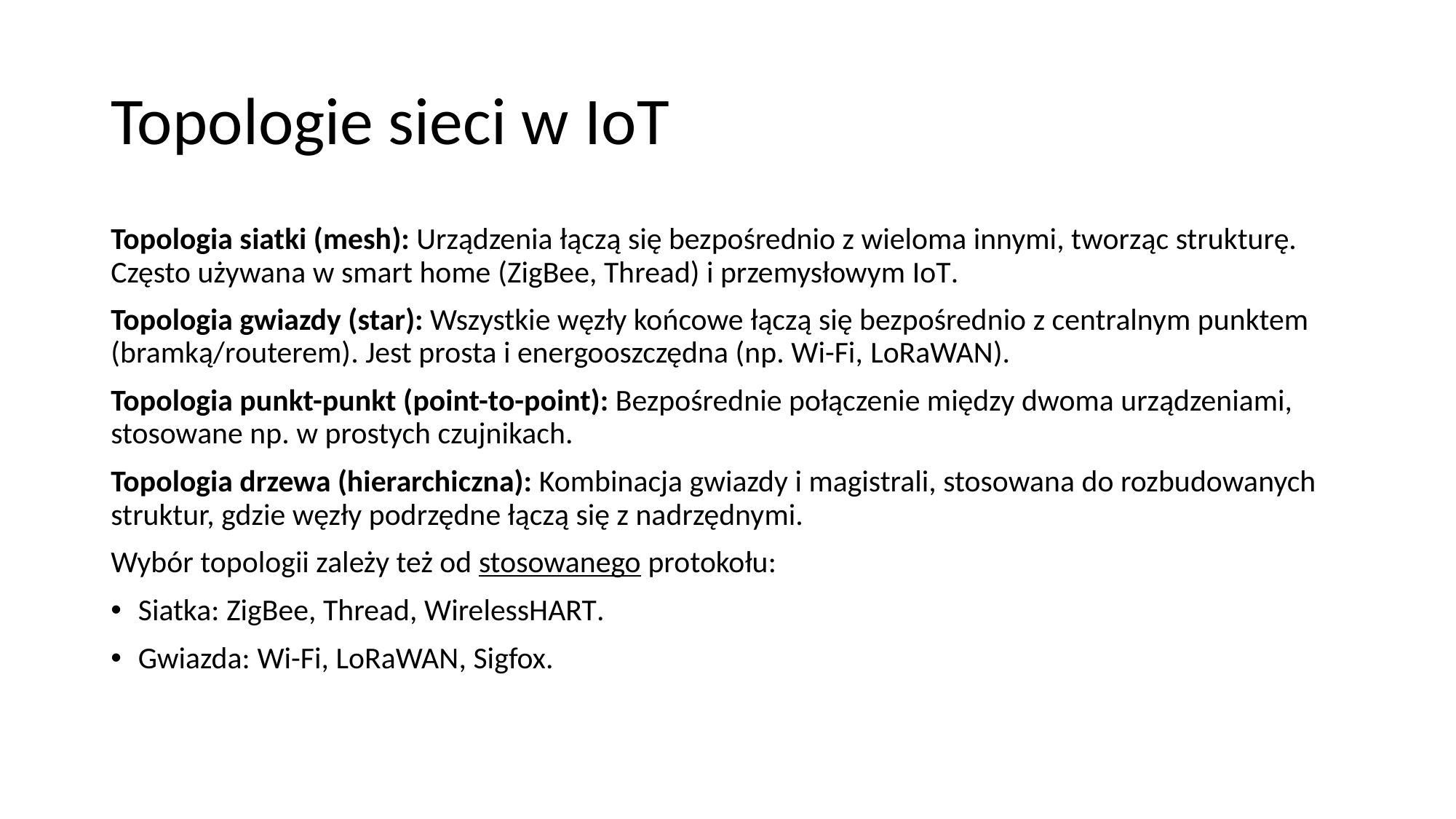

# Topologie sieci w IoT
Topologia siatki (mesh): Urządzenia łączą się bezpośrednio z wieloma innymi, tworząc strukturę. Często używana w smart home (ZigBee, Thread) i przemysłowym IoT.
Topologia gwiazdy (star): Wszystkie węzły końcowe łączą się bezpośrednio z centralnym punktem (bramką/routerem). Jest prosta i energooszczędna (np. Wi-Fi, LoRaWAN).
Topologia punkt-punkt (point-to-point): Bezpośrednie połączenie między dwoma urządzeniami, stosowane np. w prostych czujnikach.
Topologia drzewa (hierarchiczna): Kombinacja gwiazdy i magistrali, stosowana do rozbudowanych struktur, gdzie węzły podrzędne łączą się z nadrzędnymi.
Wybór topologii zależy też od stosowanego protokołu:
Siatka: ZigBee, Thread, WirelessHART.
Gwiazda: Wi-Fi, LoRaWAN, Sigfox.